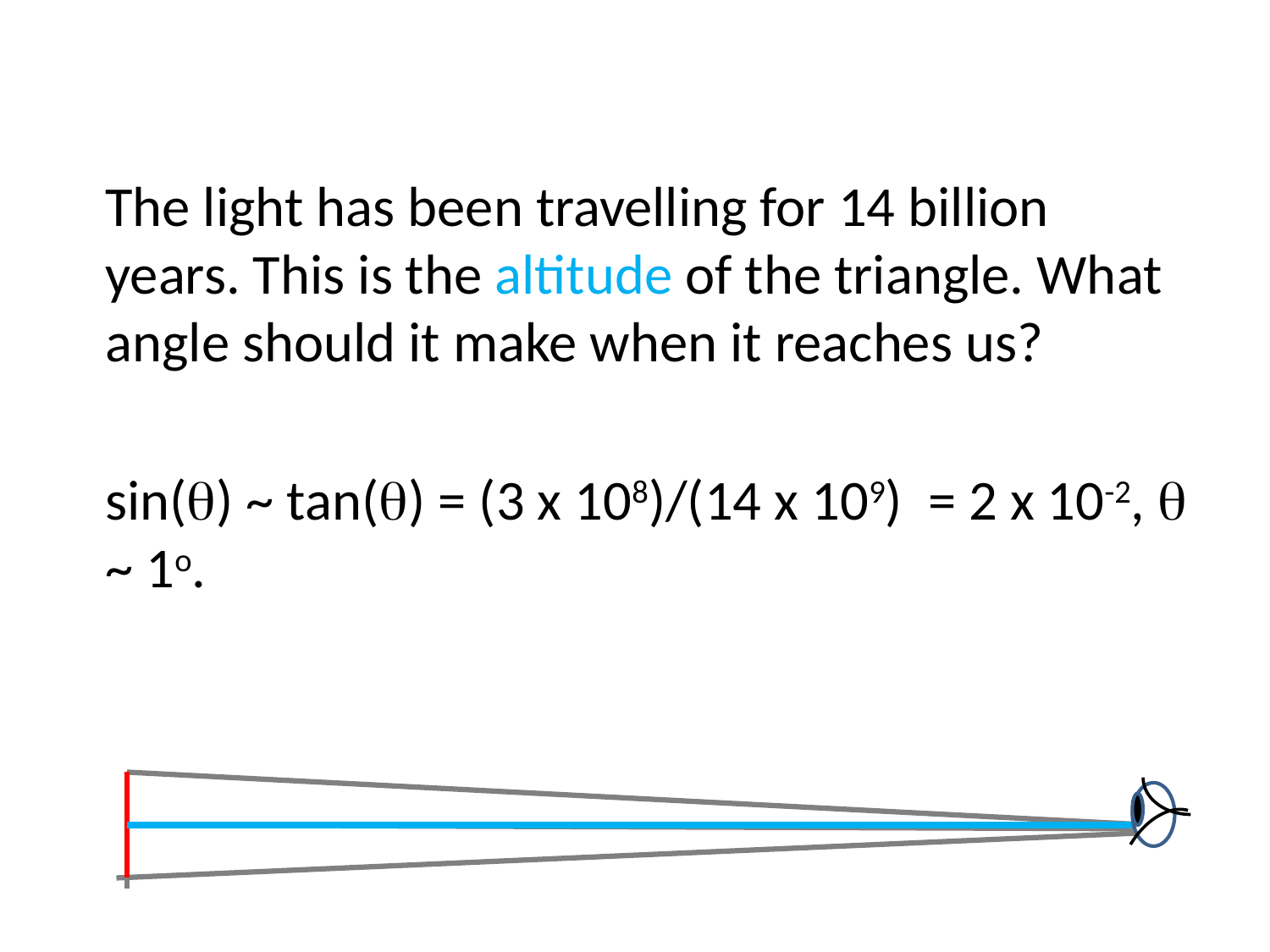

The light has been travelling for 14 billion years. This is the altitude of the triangle. What angle should it make when it reaches us?

	sin(θ) ~ tan(θ) = (3 x 108)/(14 x 109)  = 2 x 10-2, θ ~ 1o.